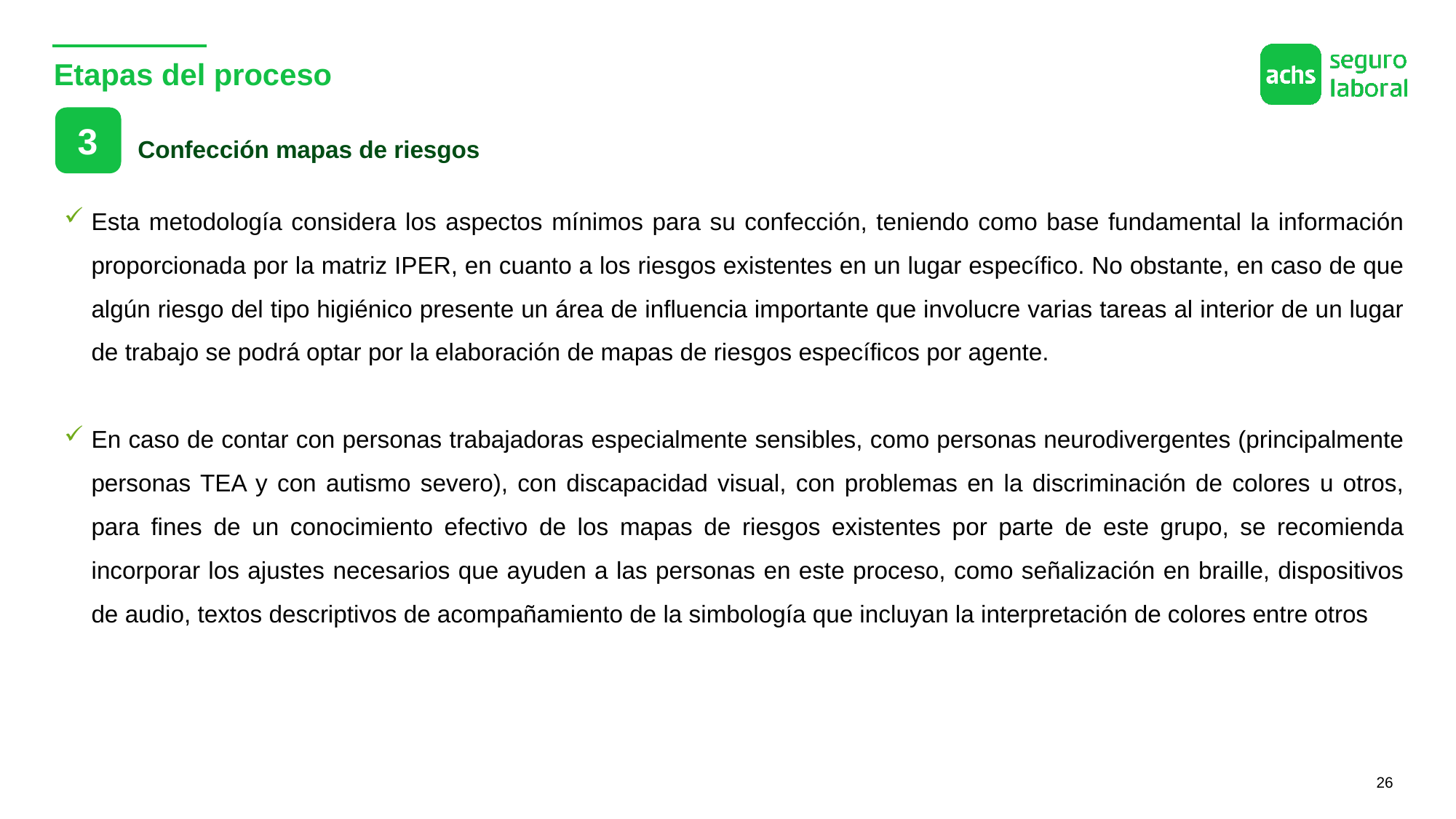

# Etapas del proceso

3
Confección mapas de riesgos
Esta metodología considera los aspectos mínimos para su confección, teniendo como base fundamental la información proporcionada por la matriz IPER, en cuanto a los riesgos existentes en un lugar específico. No obstante, en caso de que algún riesgo del tipo higiénico presente un área de influencia importante que involucre varias tareas al interior de un lugar de trabajo se podrá optar por la elaboración de mapas de riesgos específicos por agente.

En caso de contar con personas trabajadoras especialmente sensibles, como personas neurodivergentes (principalmente personas TEA y con autismo severo), con discapacidad visual, con problemas en la discriminación de colores u otros, para fines de un conocimiento efectivo de los mapas de riesgos existentes por parte de este grupo, se recomienda incorporar los ajustes necesarios que ayuden a las personas en este proceso, como señalización en braille, dispositivos de audio, textos descriptivos de acompañamiento de la simbología que incluyan la interpretación de colores entre otros
26